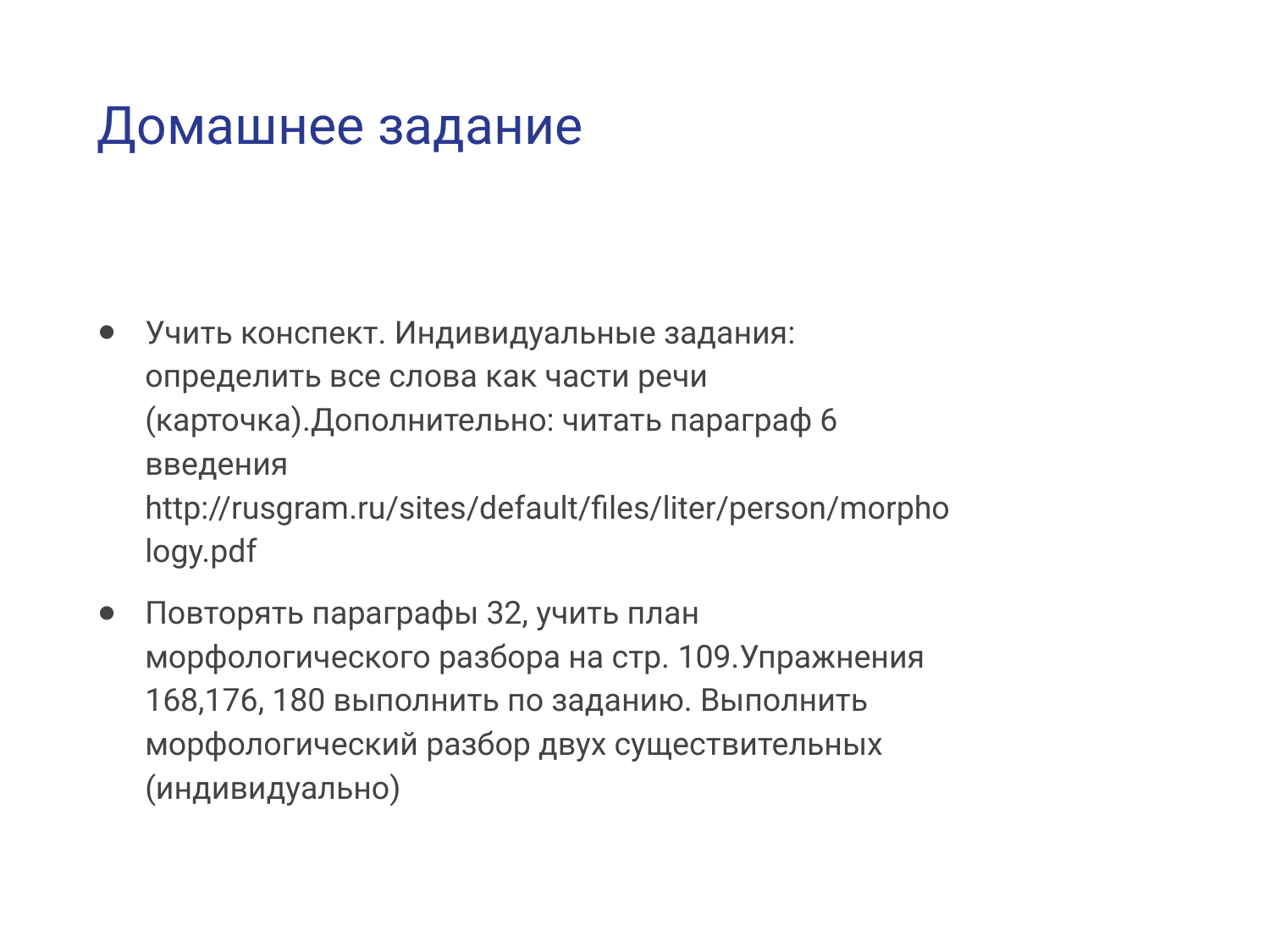

# Домашнее задание
Учить конспект. Индивидуальные задания: определить все слова как части речи (карточка).Дополнительно: читать параграф 6 введения http://rusgram.ru/sites/default/files/liter/person/morphology.pdf
Повторять параграфы 32, учить план морфологического разбора на стр. 109.Упражнения 168,176, 180 выполнить по заданию. Выполнить морфологический разбор двух существительных (индивидуально)